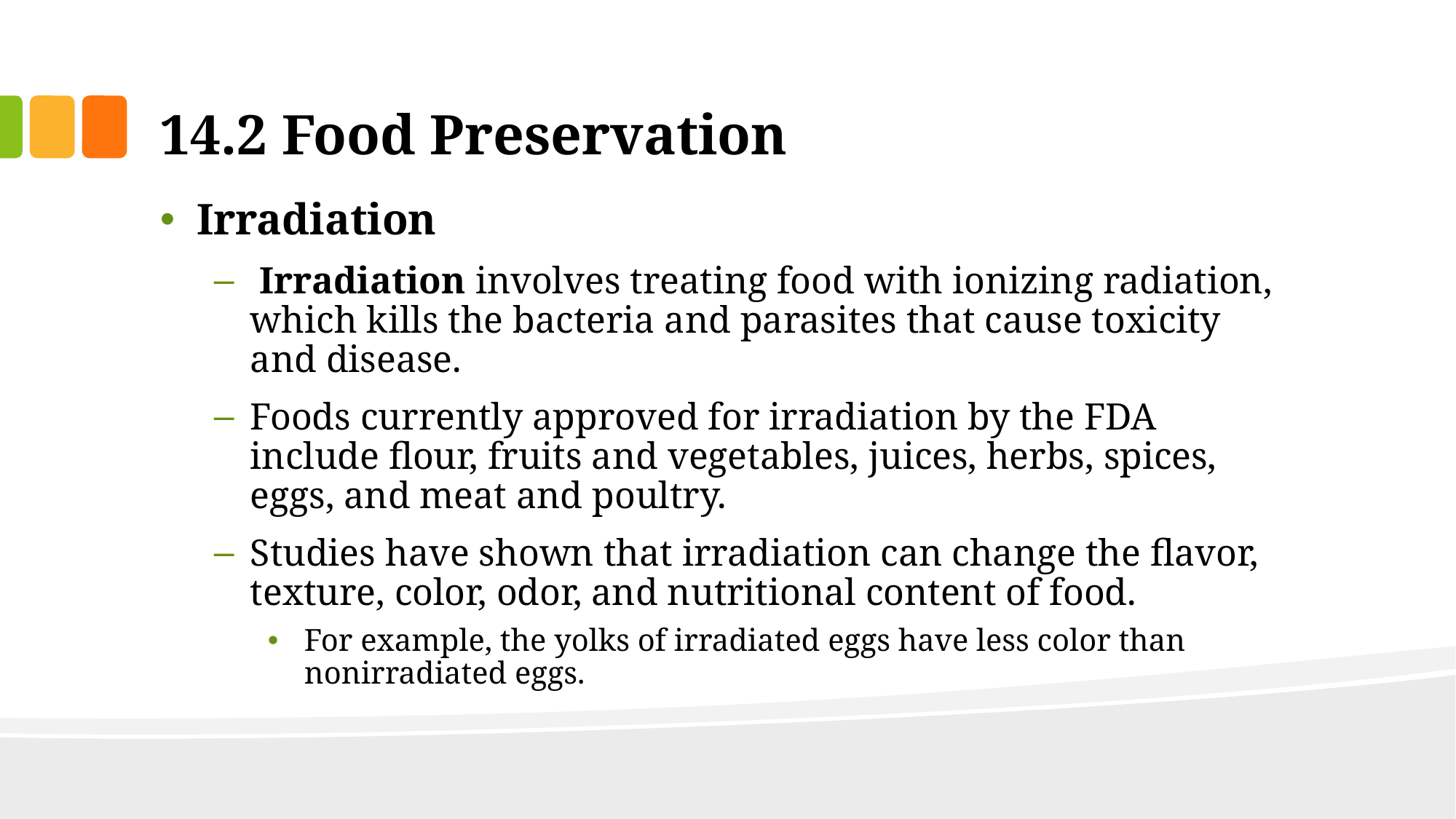

# 14.2 Food Preservation
Irradiation
 Irradiation involves treating food with ionizing radiation, which kills the bacteria and parasites that cause toxicity and disease.
Foods currently approved for irradiation by the FDA include flour, fruits and vegetables, juices, herbs, spices, eggs, and meat and poultry.
Studies have shown that irradiation can change the flavor, texture, color, odor, and nutritional content of food.
For example, the yolks of irradiated eggs have less color than nonirradiated eggs.